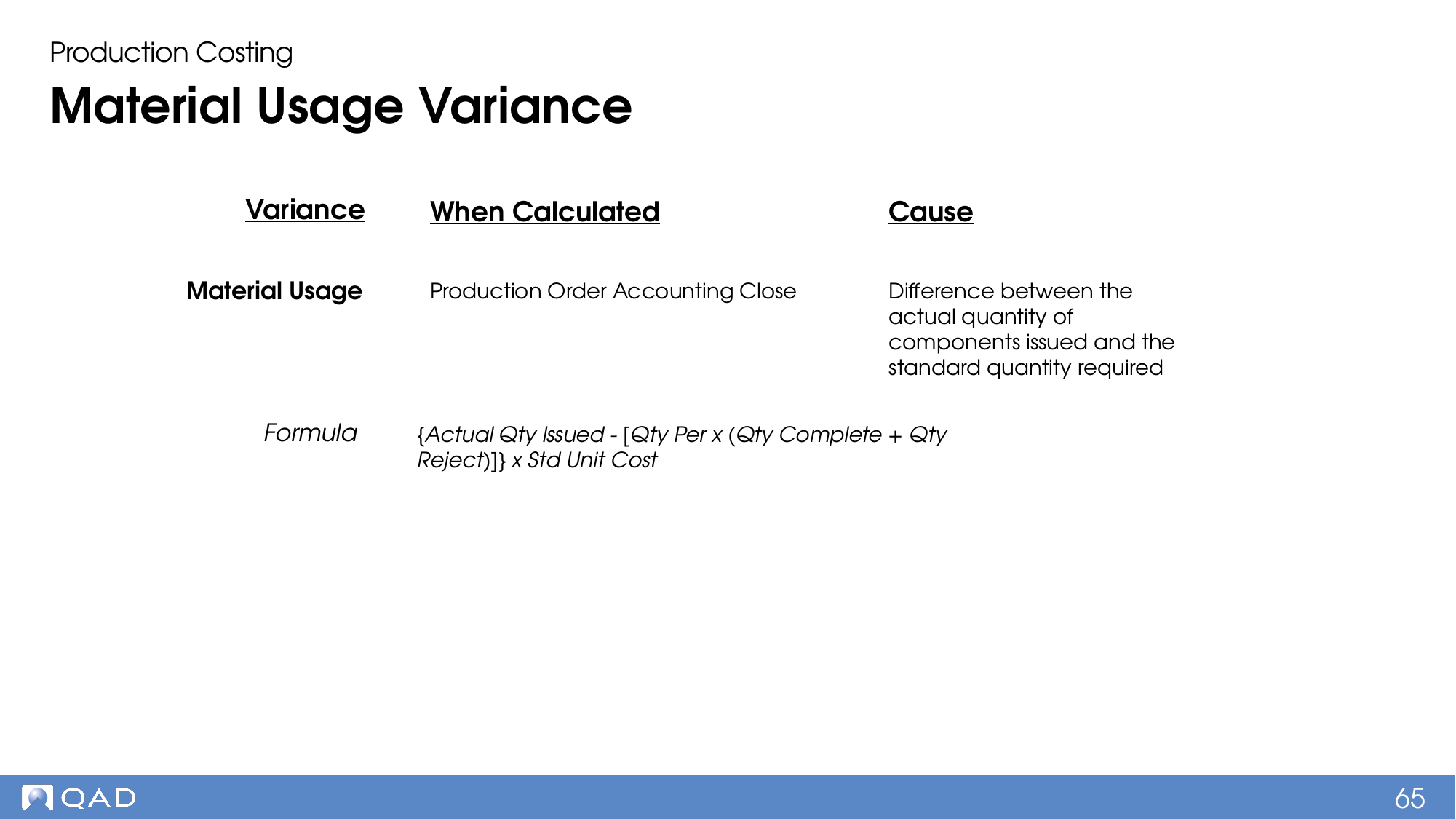

Production Costing
# Material Usage Variance
Variance
When Calculated
Cause
Material Usage
Production Order Accounting Close
Difference between the actual quantity of components issued and the standard quantity required
Formula
{Actual Qty Issued - [Qty Per x (Qty Complete + Qty Reject)]} x Std Unit Cost
65